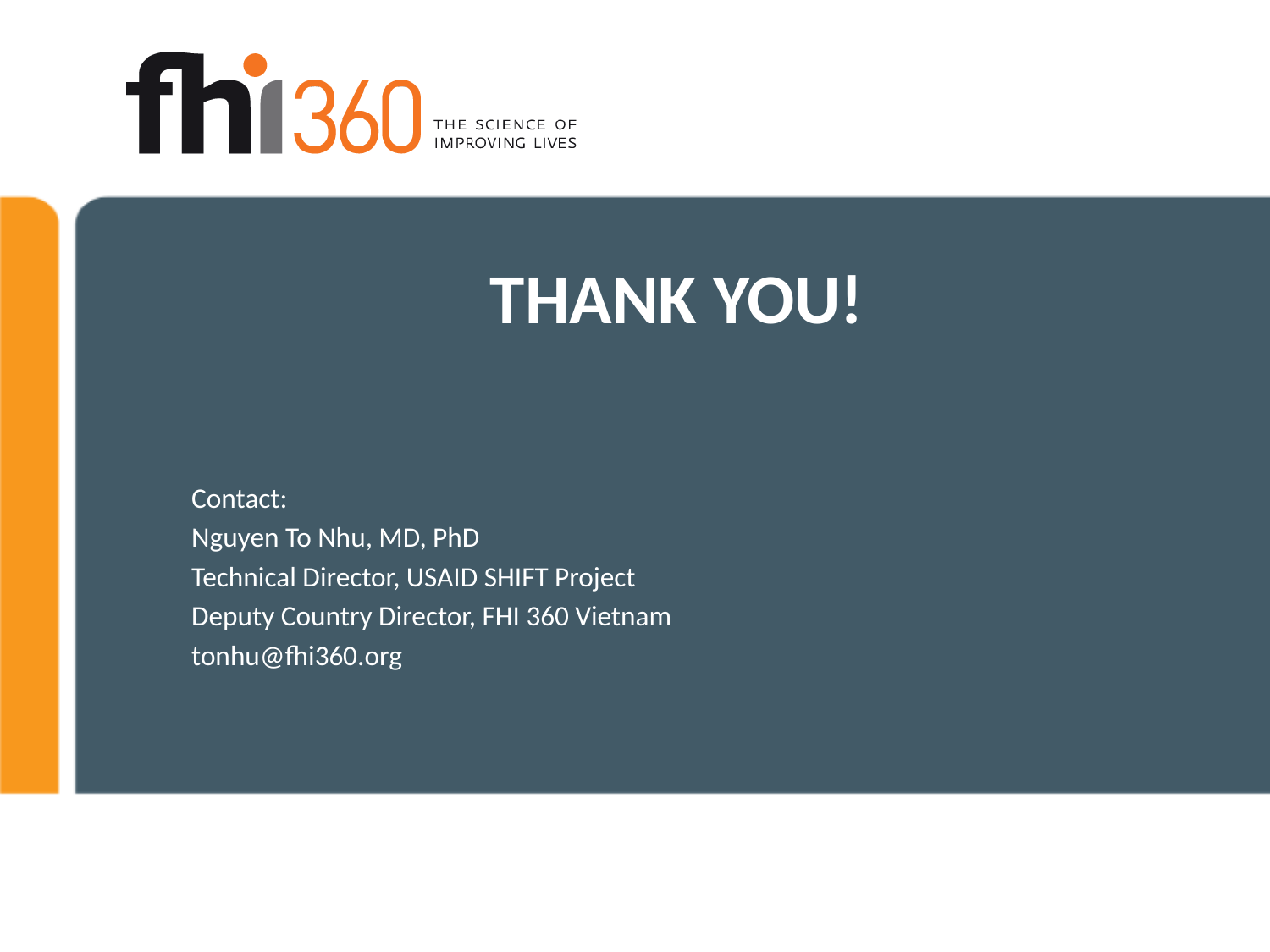

# THANK YOU!
Contact:
Nguyen To Nhu, MD, PhD
Technical Director, USAID SHIFT Project
Deputy Country Director, FHI 360 Vietnam
tonhu@fhi360.org